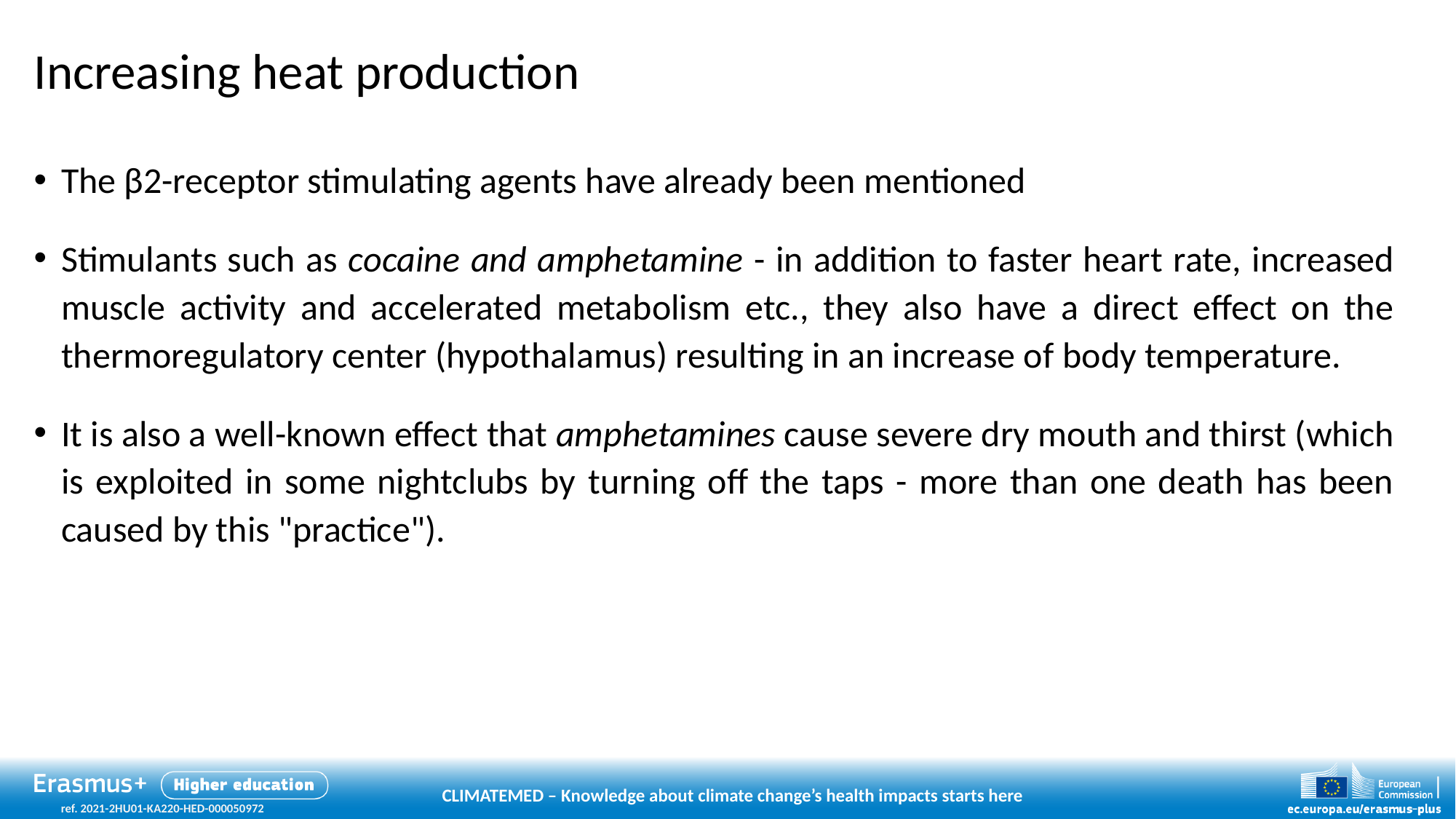

# Increasing heat production
The β2-receptor stimulating agents have already been mentioned
Stimulants such as cocaine and amphetamine - in addition to faster heart rate, increased muscle activity and accelerated metabolism etc., they also have a direct effect on the thermoregulatory center (hypothalamus) resulting in an increase of body temperature.
It is also a well-known effect that amphetamines cause severe dry mouth and thirst (which is exploited in some nightclubs by turning off the taps - more than one death has been caused by this "practice").